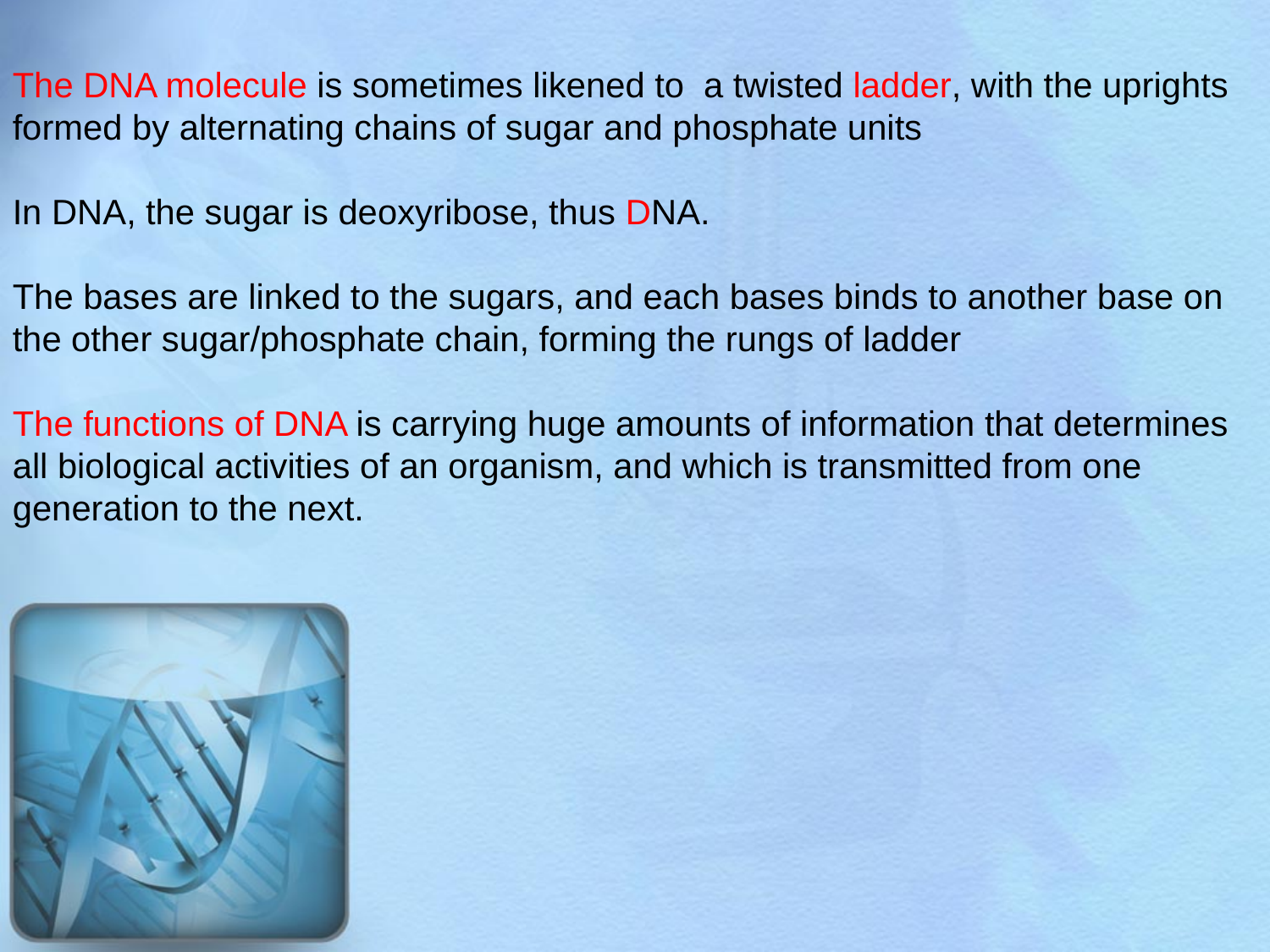

The DNA molecule is sometimes likened to  a twisted ladder, with the uprights formed by alternating chains of sugar and phosphate units

In DNA, the sugar is deoxyribose, thus DNA.

The bases are linked to the sugars, and each bases binds to another base on the other sugar/phosphate chain, forming the rungs of ladder

The functions of DNA is carrying huge amounts of information that determines all biological activities of an organism, and which is transmitted from one generation to the next.